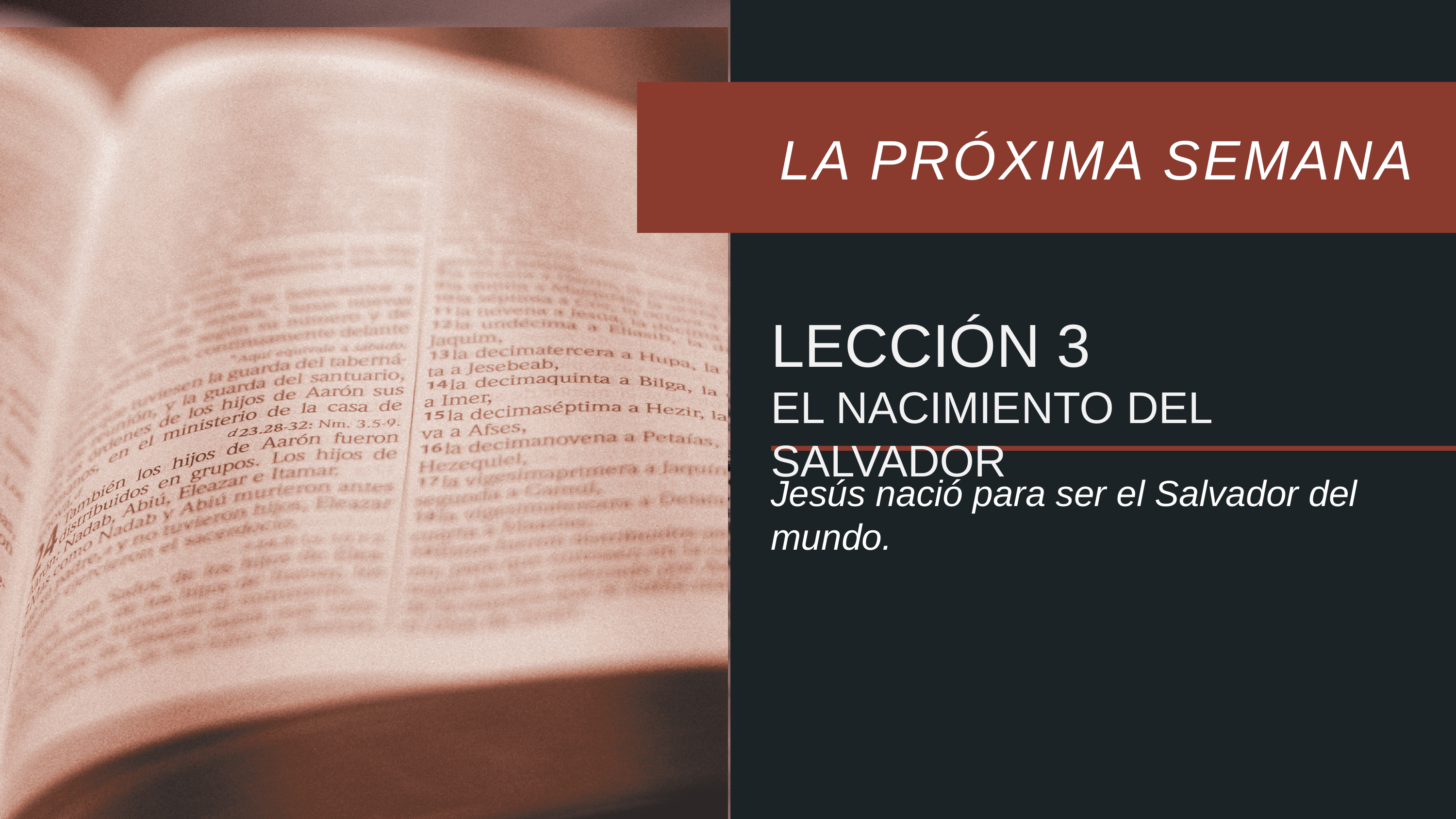

LECCIÓN 3
EL NACIMIENTO DEL SALVADOR
Jesús nació para ser el Salvador del mundo.